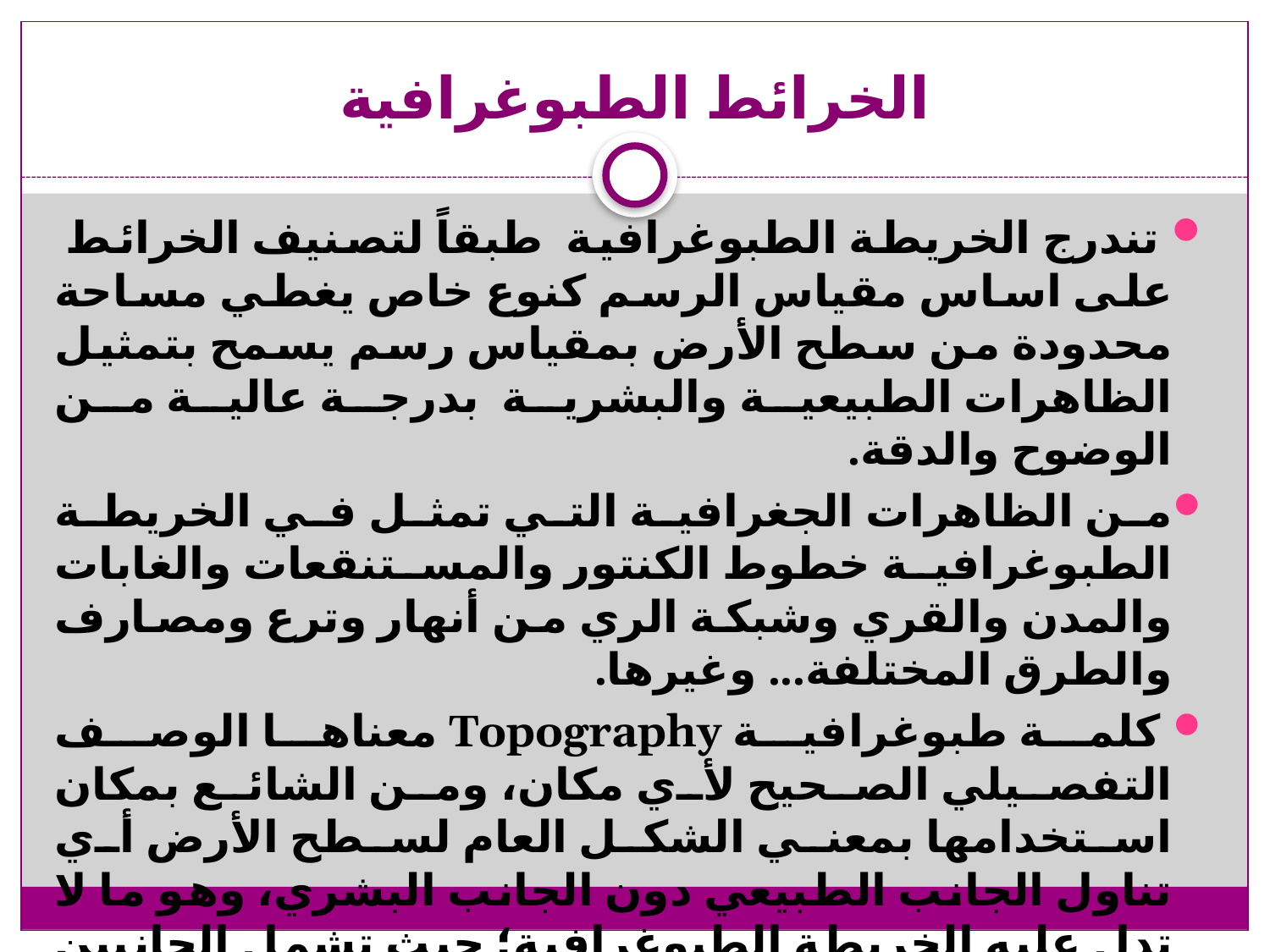

# الخرائط الطبوغرافية
 تندرج الخريطة الطبوغرافية  طبقاً لتصنيف الخرائط  على اساس مقياس الرسم كنوع خاص يغطي مساحة محدودة من سطح الأرض بمقياس رسم يسمح بتمثيل الظاهرات الطبيعية والبشرية  بدرجة عالية من الوضوح والدقة.
من الظاهرات الجغرافية التي تمثل في الخريطة الطبوغرافية خطوط الكنتور والمستنقعات والغابات والمدن والقري وشبكة الري من أنهار وترع ومصارف والطرق المختلفة... وغيرها.
 كلمة طبوغرافية Topography معناها الوصف التفصيلي الصحيح لأي مكان، ومن الشائع بمكان استخدامها بمعني الشكل العام لسطح الأرض أي تناول الجانب الطبيعي دون الجانب البشري، وهو ما لا تدل عليه الخريطة الطبوغرافية؛ حيث تشمل الجانبين الطبيعي والبشري.
والخريطة الطبوغرافية ليست عامة مثل الخرائط المليونية، وليست بمقياس أكبر من 1: 20000 مثل الخرائط الكادسترالية (التفصيلية)